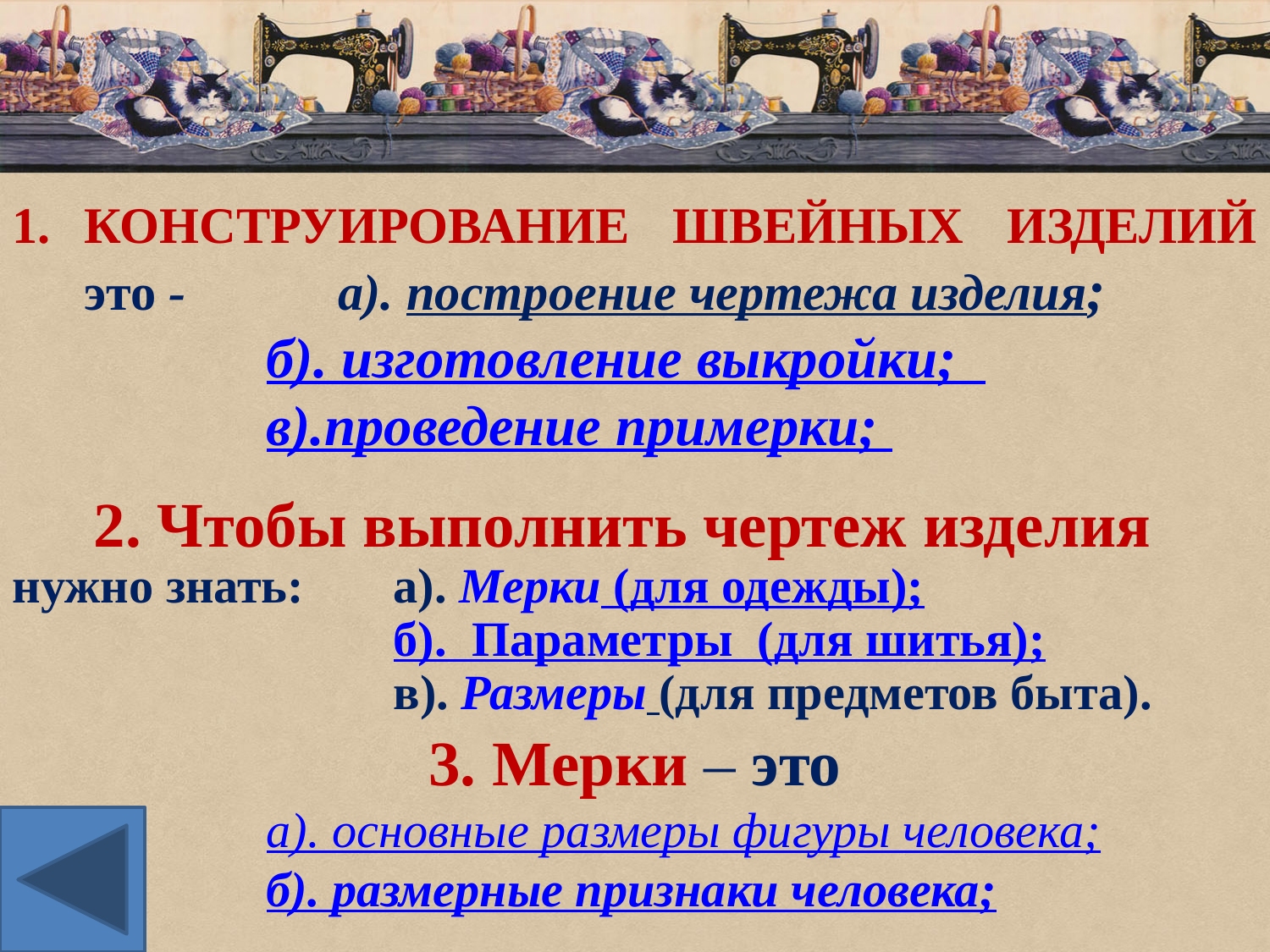

КОНСТРУИРОВАНИЕ ШВЕЙНЫХ ИЗДЕЛИЙ это -  	а). построение чертежа изделия;
б). изготовление выкройки;
в).проведение примерки;
2. Чтобы выполнить чертеж изделия
нужно знать: 	а). Мерки (для одежды);
			б).  Параметры  (для шитья);
			в). Размеры (для предметов быта).
3. Мерки – это
а). основные размеры фигуры человека;
б). размерные признаки человека;